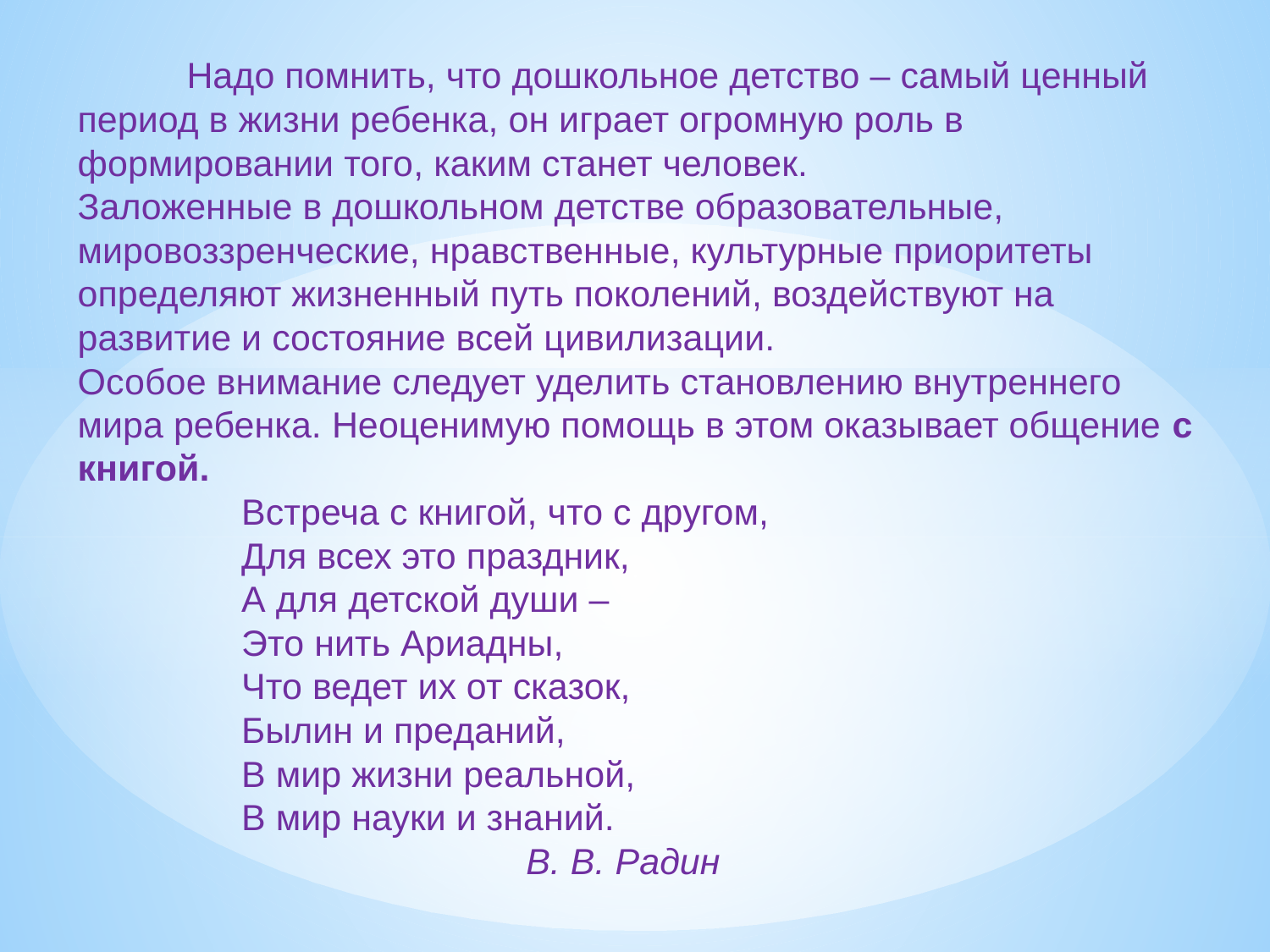

Надо помнить, что дошкольное детство – самый ценный период в жизни ребенка, он играет огромную роль в формировании того, каким станет человек.
Заложенные в дошкольном детстве образовательные, мировоззренческие, нравственные, культурные приоритеты определяют жизненный путь поколений, воздействуют на развитие и состояние всей цивилизации.
Особое внимание следует уделить становлению внутреннего мира ребенка. Неоценимую помощь в этом оказывает общение с книгой.
Встреча с книгой, что с другом,
Для всех это праздник,
А для детской души –
Это нить Ариадны,
Что ведет их от сказок,
Былин и преданий,
В мир жизни реальной,
В мир науки и знаний.
                            В. В. Радин